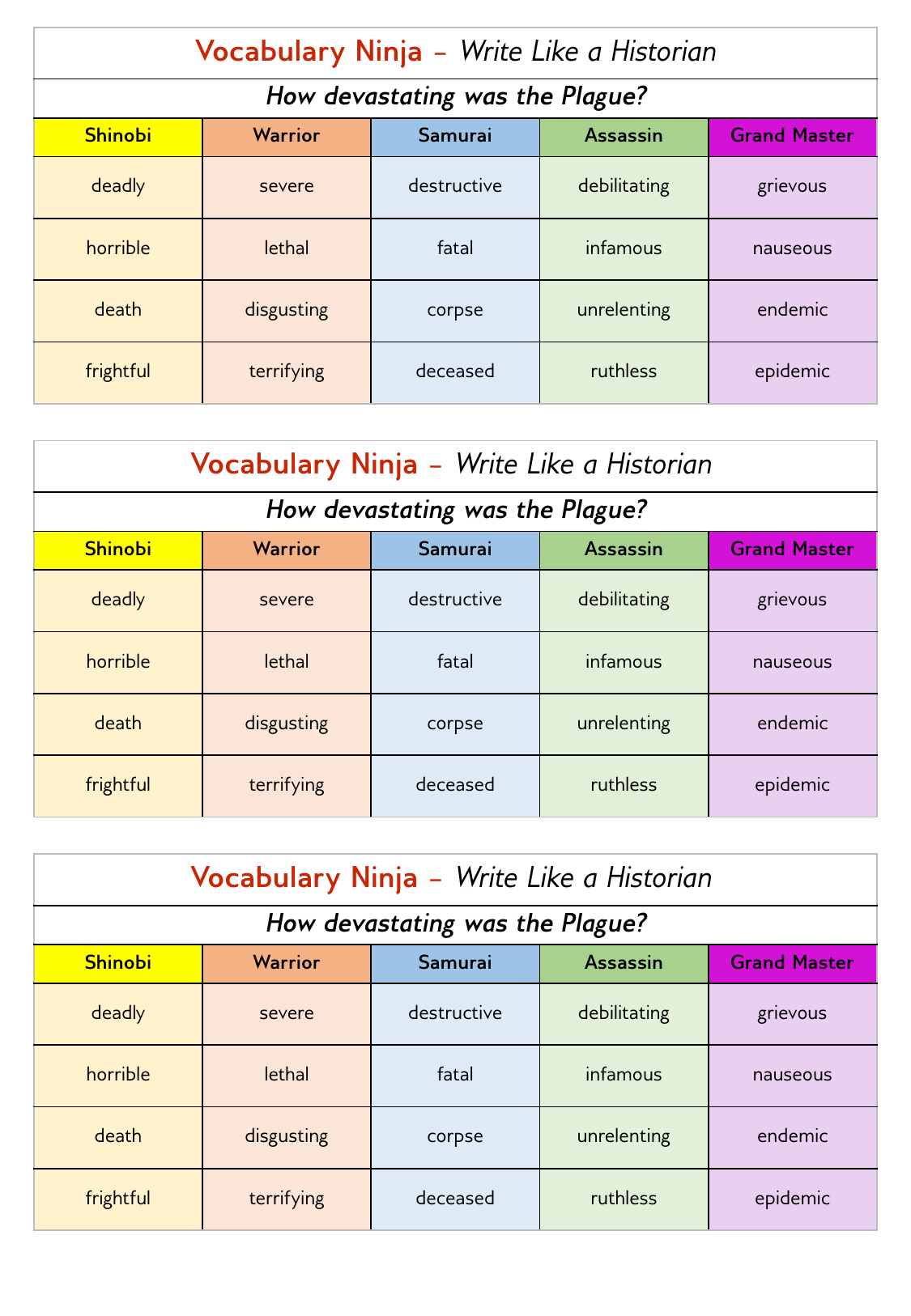

| Vocabulary Ninja – Write Like a Historian |  |  |  |  |
| --- | --- | --- | --- | --- |
| How devastating was the Plague? |  |  |  |  |
| Shinobi | Warrior | Samurai | Assassin | Grand Master |
| deadly | severe | destructive | debilitating | grievous |
| horrible | lethal | fatal | infamous | nauseous |
| death | disgusting | corpse | unrelenting | endemic |
| frightful | terrifying | deceased | ruthless | epidemic |
| Vocabulary Ninja – Write Like a Historian |  |  |  |  |
| --- | --- | --- | --- | --- |
| How devastating was the Plague? |  |  |  |  |
| Shinobi | Warrior | Samurai | Assassin | Grand Master |
| deadly | severe | destructive | debilitating | grievous |
| horrible | lethal | fatal | infamous | nauseous |
| death | disgusting | corpse | unrelenting | endemic |
| frightful | terrifying | deceased | ruthless | epidemic |
| Vocabulary Ninja – Write Like a Historian |  |  |  |  |
| --- | --- | --- | --- | --- |
| How devastating was the Plague? |  |  |  |  |
| Shinobi | Warrior | Samurai | Assassin | Grand Master |
| deadly | severe | destructive | debilitating | grievous |
| horrible | lethal | fatal | infamous | nauseous |
| death | disgusting | corpse | unrelenting | endemic |
| frightful | terrifying | deceased | ruthless | epidemic |